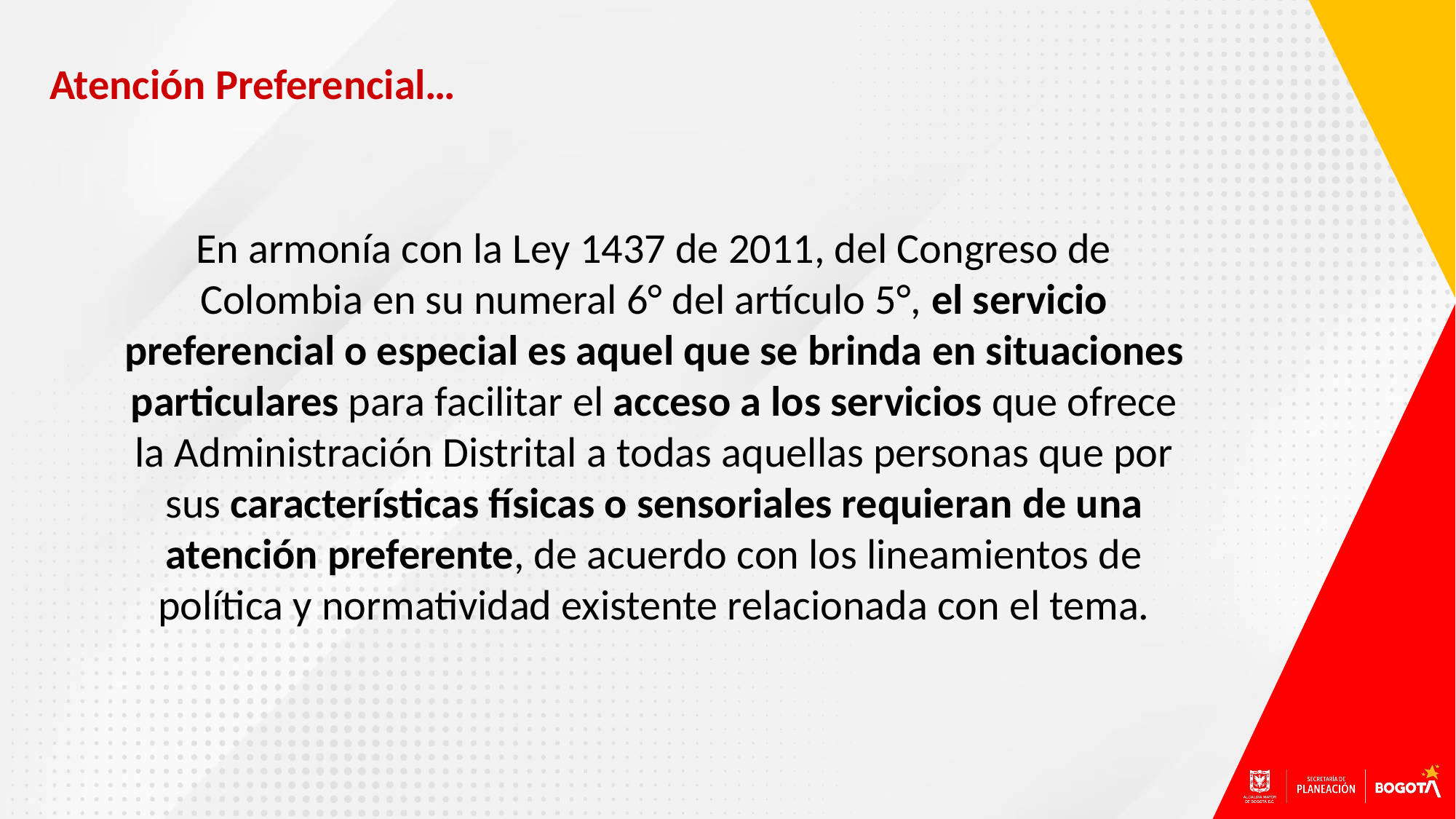

Atención Preferencial…
En armonía con la Ley 1437 de 2011, del Congreso de Colombia en su numeral 6° del artículo 5°, el servicio preferencial o especial es aquel que se brinda en situaciones particulares para facilitar el acceso a los servicios que ofrece la Administración Distrital a todas aquellas personas que por sus características físicas o sensoriales requieran de una atención preferente, de acuerdo con los lineamientos de política y normatividad existente relacionada con el tema.